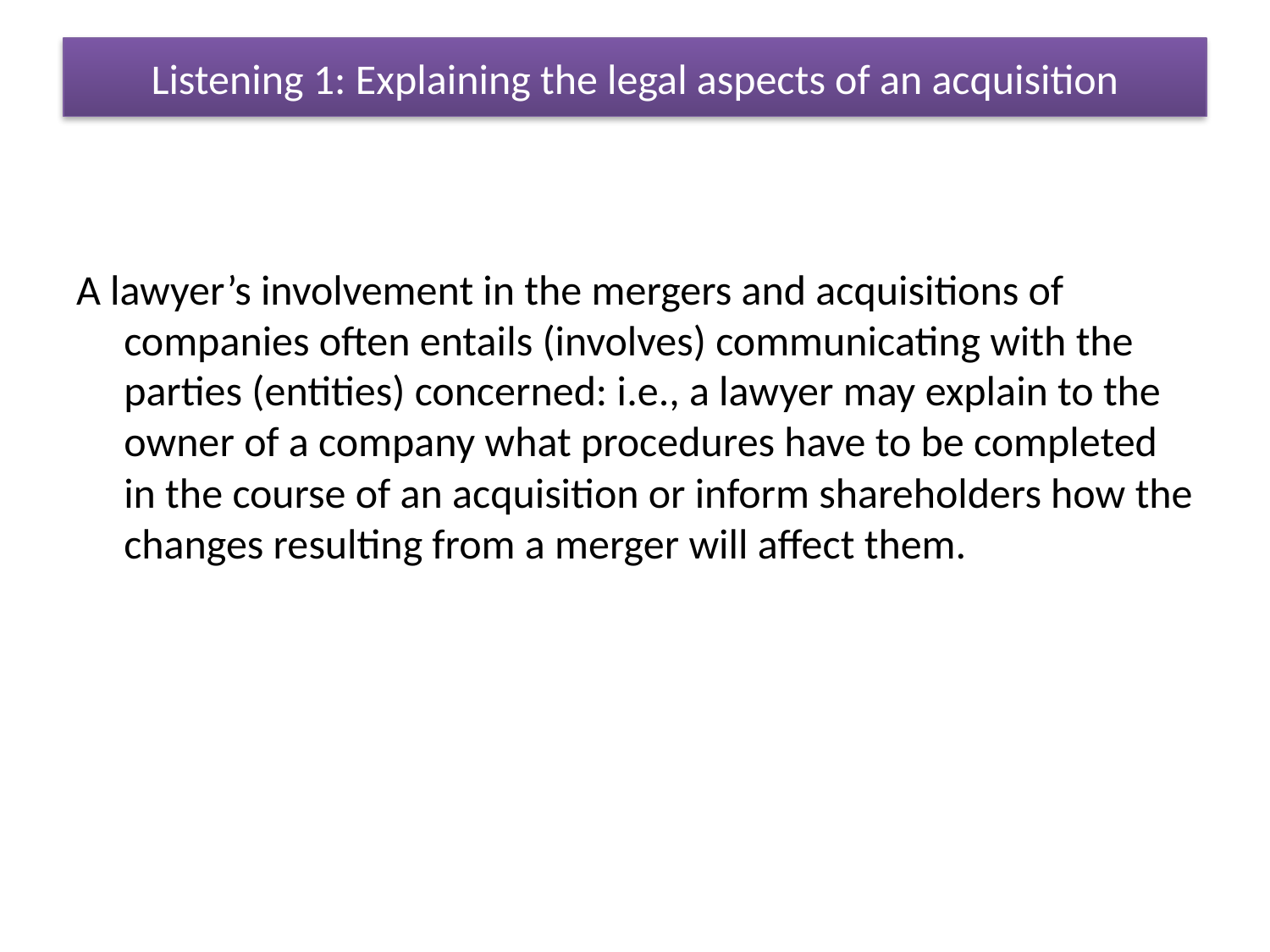

# Listening 1: Explaining the legal aspects of an acquisition

A lawyer’s involvement in the mergers and acquisitions of companies often entails (involves) communicating with the parties (entities) concerned: i.e., a lawyer may explain to the owner of a company what procedures have to be completed in the course of an acquisition or inform shareholders how the changes resulting from a merger will affect them.